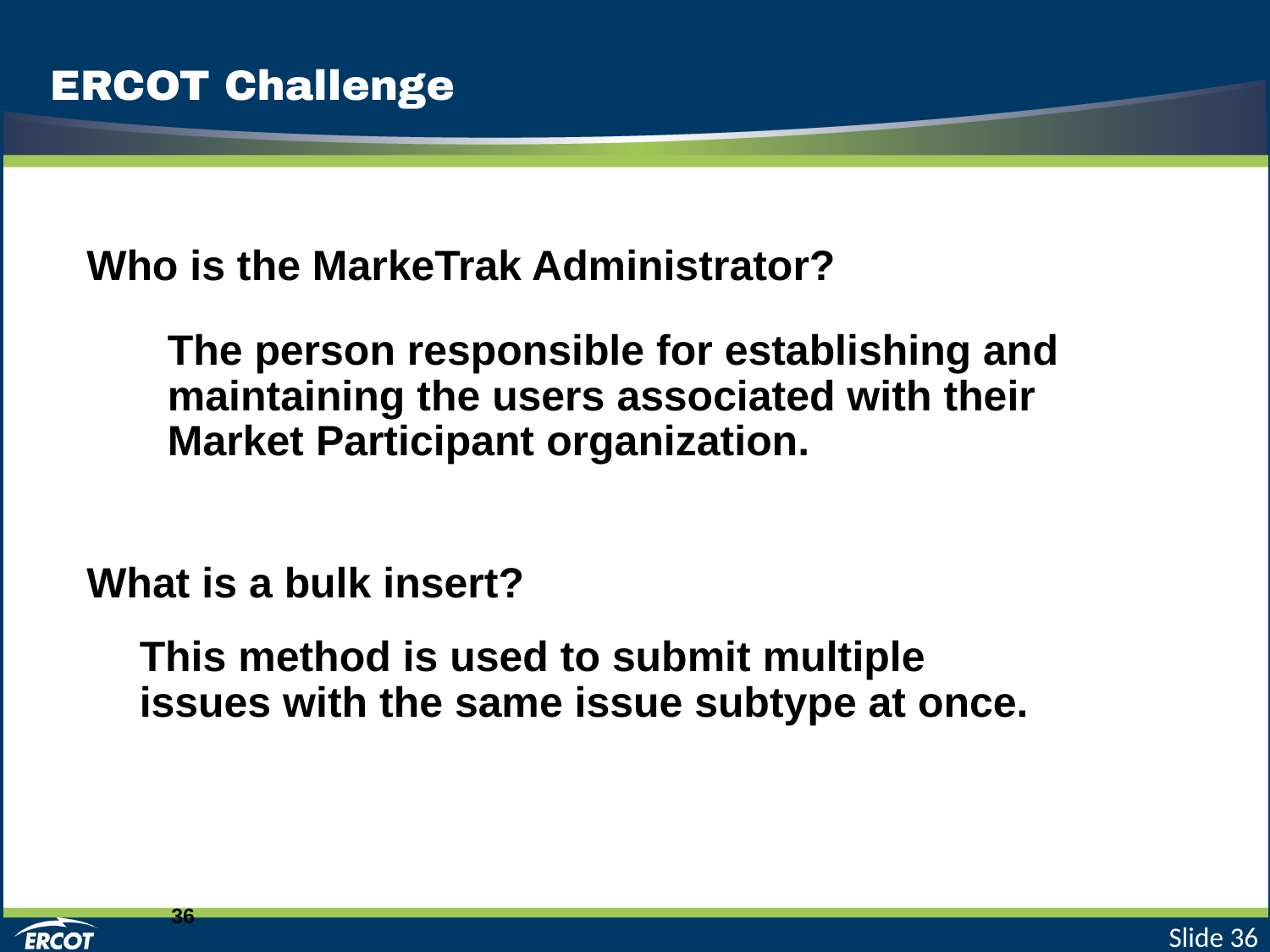

# ERCOT Challenge
Who is the MarkeTrak Administrator?
The person responsible for establishing and maintaining the users associated with their Market Participant organization.
What is a bulk insert?
This method is used to submit multiple issues with the same issue subtype at once.
36